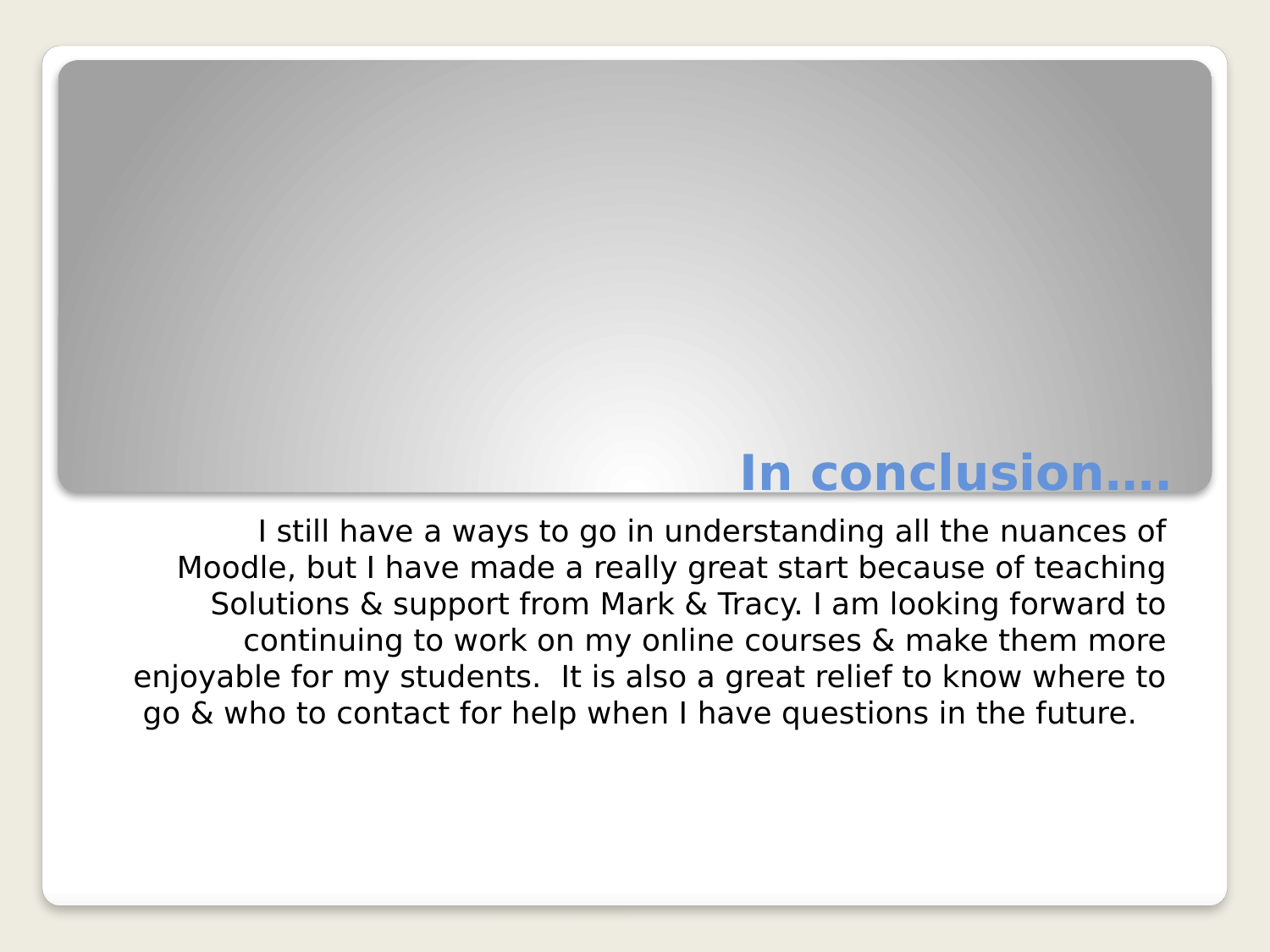

# In conclusion….
I still have a ways to go in understanding all the nuances of Moodle, but I have made a really great start because of teaching Solutions & support from Mark & Tracy. I am looking forward to continuing to work on my online courses & make them more enjoyable for my students.  It is also a great relief to know where to go & who to contact for help when I have questions in the future.